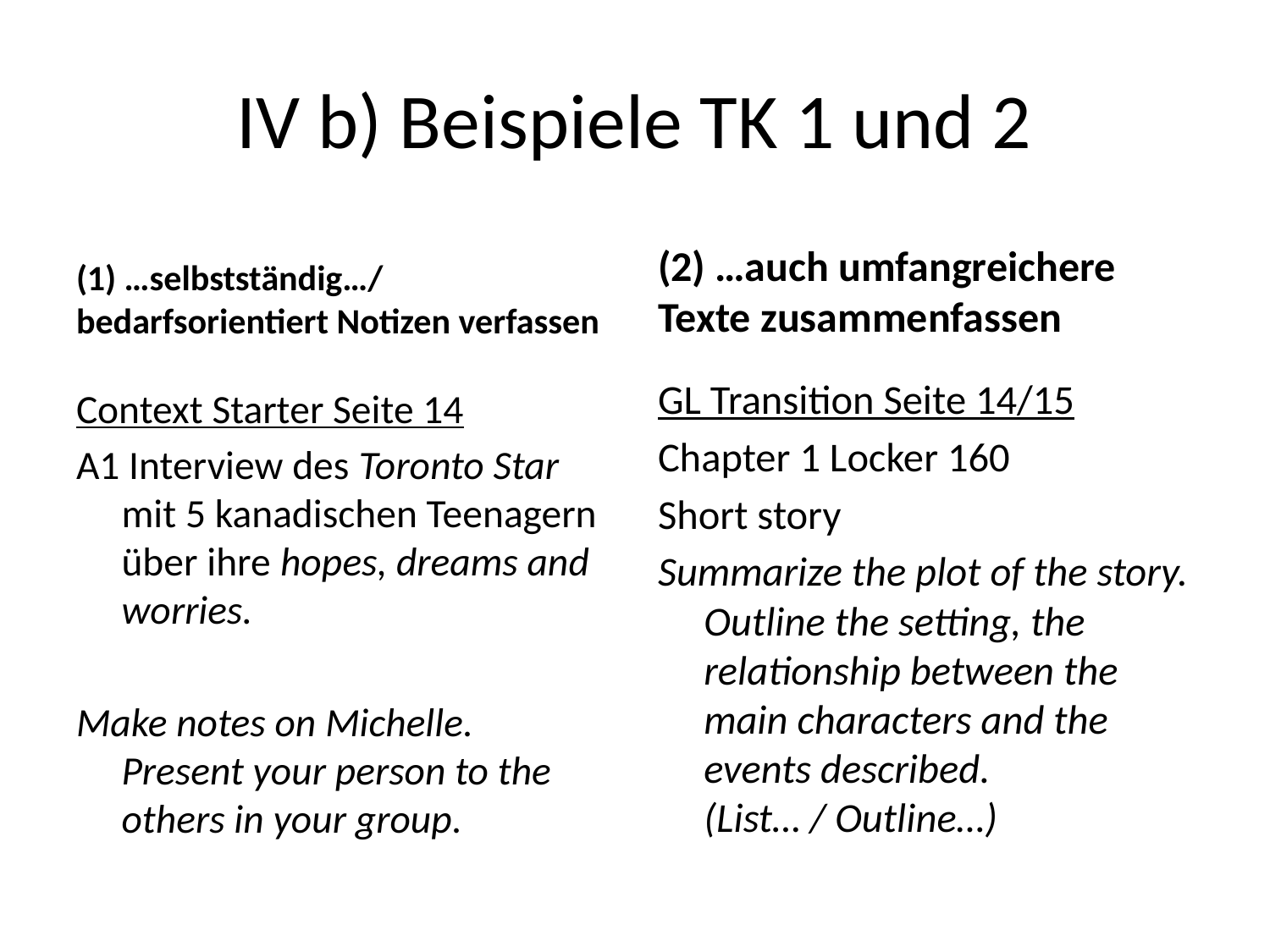

# IV b) Beispiele TK 1 und 2
(1) …selbstständig…/ bedarfsorientiert Notizen verfassen
(2) …auch umfangreichere Texte zusammenfassen
GL Transition Seite 14/15
Chapter 1 Locker 160
Short story
Summarize the plot of the story. Outline the setting, the relationship between the main characters and the events described.
(List… / Outline…)
Context Starter Seite 14
A1 Interview des Toronto Star mit 5 kanadischen Teenagern über ihre hopes, dreams and worries.

Make notes on Michelle.
Present your person to the others in your group.